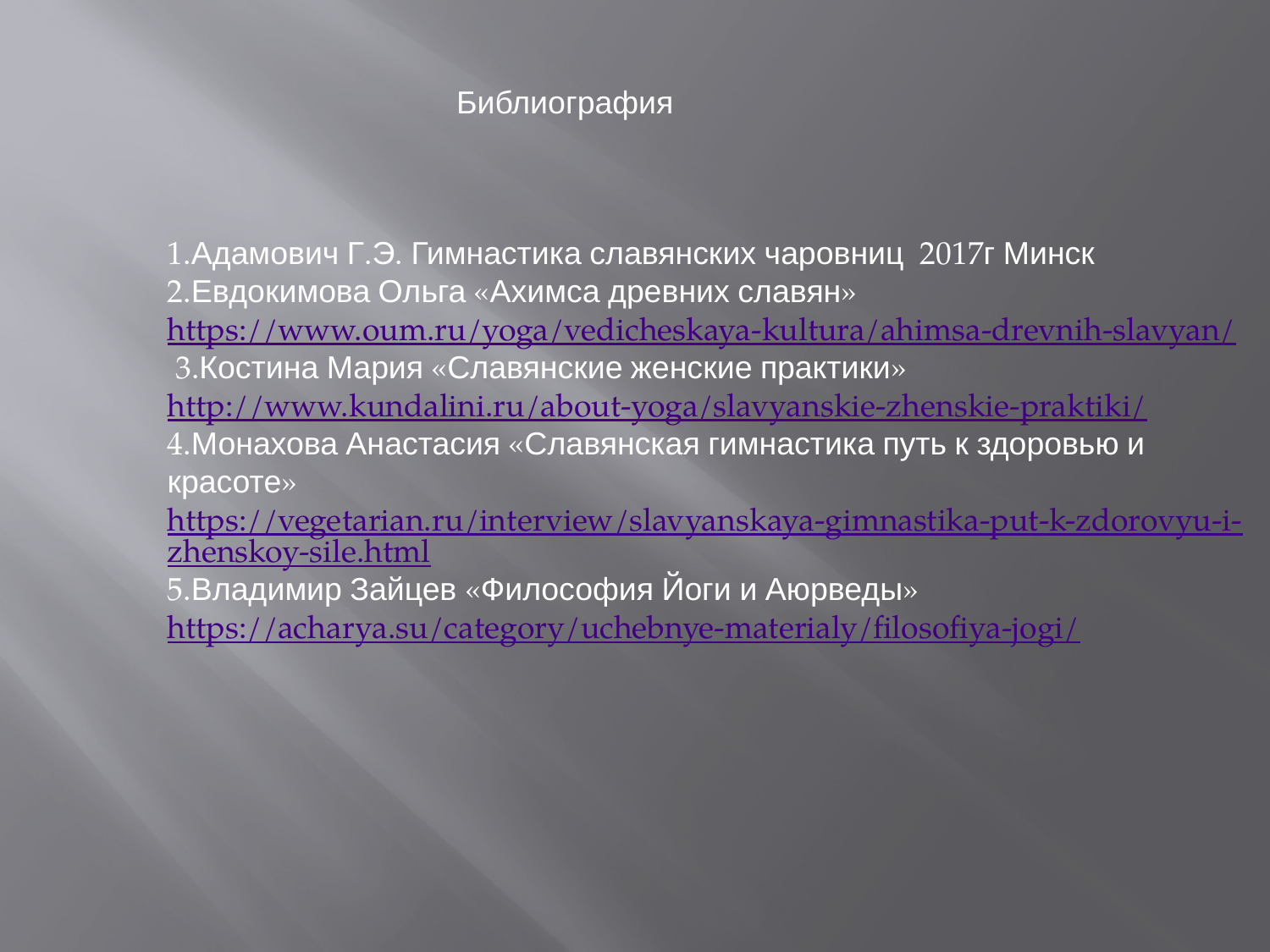

Библиография
1.Адамович Г.Э. Гимнастика славянских чаровниц  2017г Минск
2.Евдокимова Ольга «Ахимса древних славян»
https://www.oum.ru/yoga/vedicheskaya-kultura/ahimsa-drevnih-slavyan/
 3.Костина Мария «Славянские женские практики» http://www.kundalini.ru/about-yoga/slavyanskie-zhenskie-praktiki/
4.Монахова Анастасия «Славянская гимнастика путь к здоровью и красоте»
https://vegetarian.ru/interview/slavyanskaya-gimnastika-put-k-zdorovyu-i-zhenskoy-sile.html
5.Владимир Зайцев «Философия Йоги и Аюрведы» https://acharya.su/category/uchebnye-materialy/filosofiya-jogi/